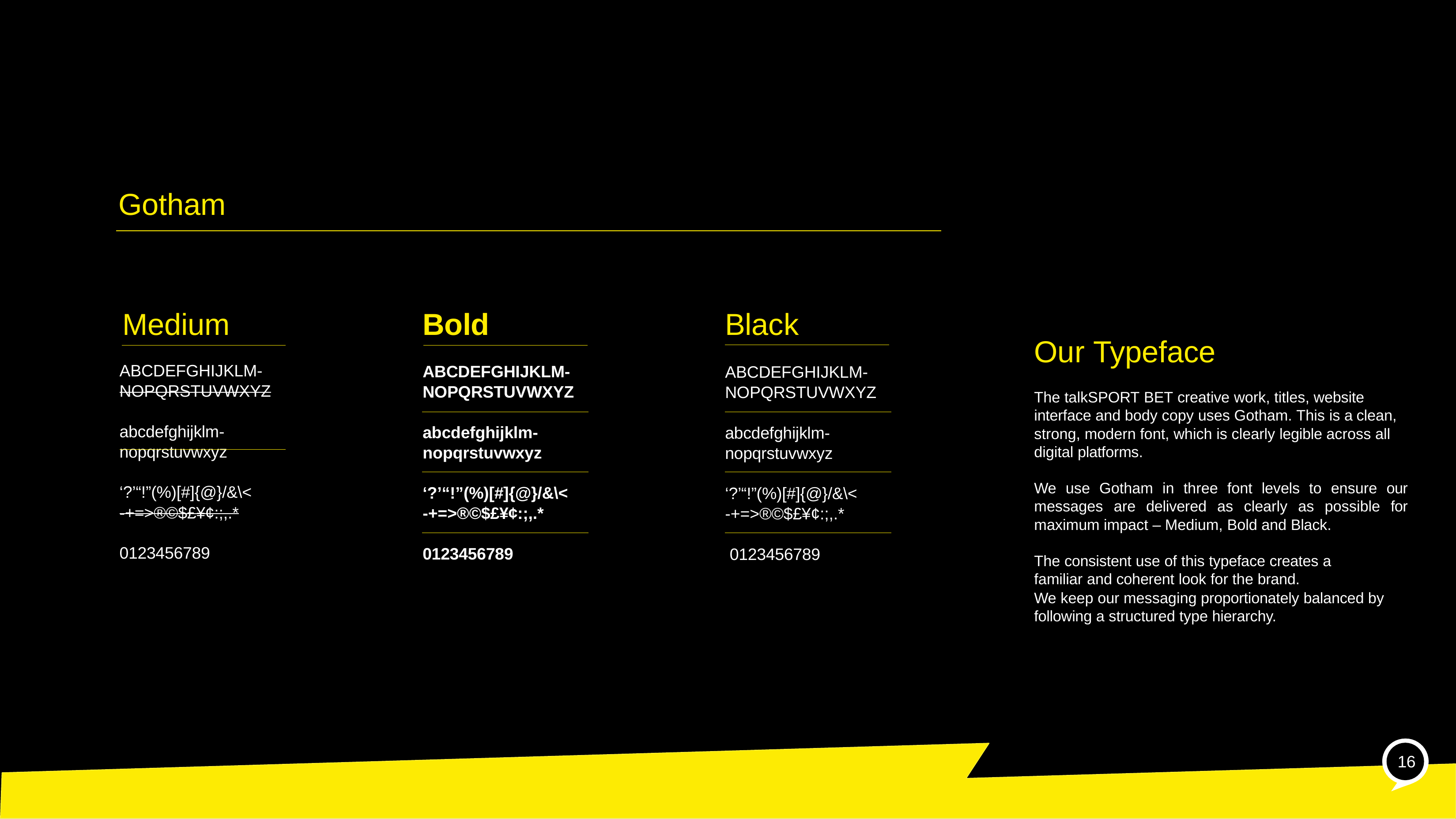

# Gotham

Medium
Bold
Black
Our Typeface
The talkSPORT BET creative work, titles, website interface and body copy uses Gotham. This is a clean, strong, modern font, which is clearly legible across all digital platforms.

ABCDEFGHIJKLM- NOPQRSTUVWXYZ
ABCDEFGHIJKLM- NOPQRSTUVWXYZ
ABCDEFGHIJKLM- NOPQRSTUVWXYZ

abcdefghijklm- nopqrstuvwxyz
abcdefghijklm- nopqrstuvwxyz
abcdefghijklm- nopqrstuvwxyz

We use Gotham in three font levels to ensure our messages are delivered as clearly as possible for maximum impact – Medium, Bold and Black.
‘?’“!”(%)[#]{@}/&\<
-+=>®©$£¥¢:;,.*
‘?’“!”(%)[#]{@}/&\<
-+=>®©$£¥¢:;,.*
‘?’“!”(%)[#]{@}/&\<
-+=>®©$£¥¢:;,.*

0123456789
0123456789
0123456789
The consistent use of this typeface creates a familiar and coherent look for the brand.
We keep our messaging proportionately balanced by following a structured type hierarchy.

16